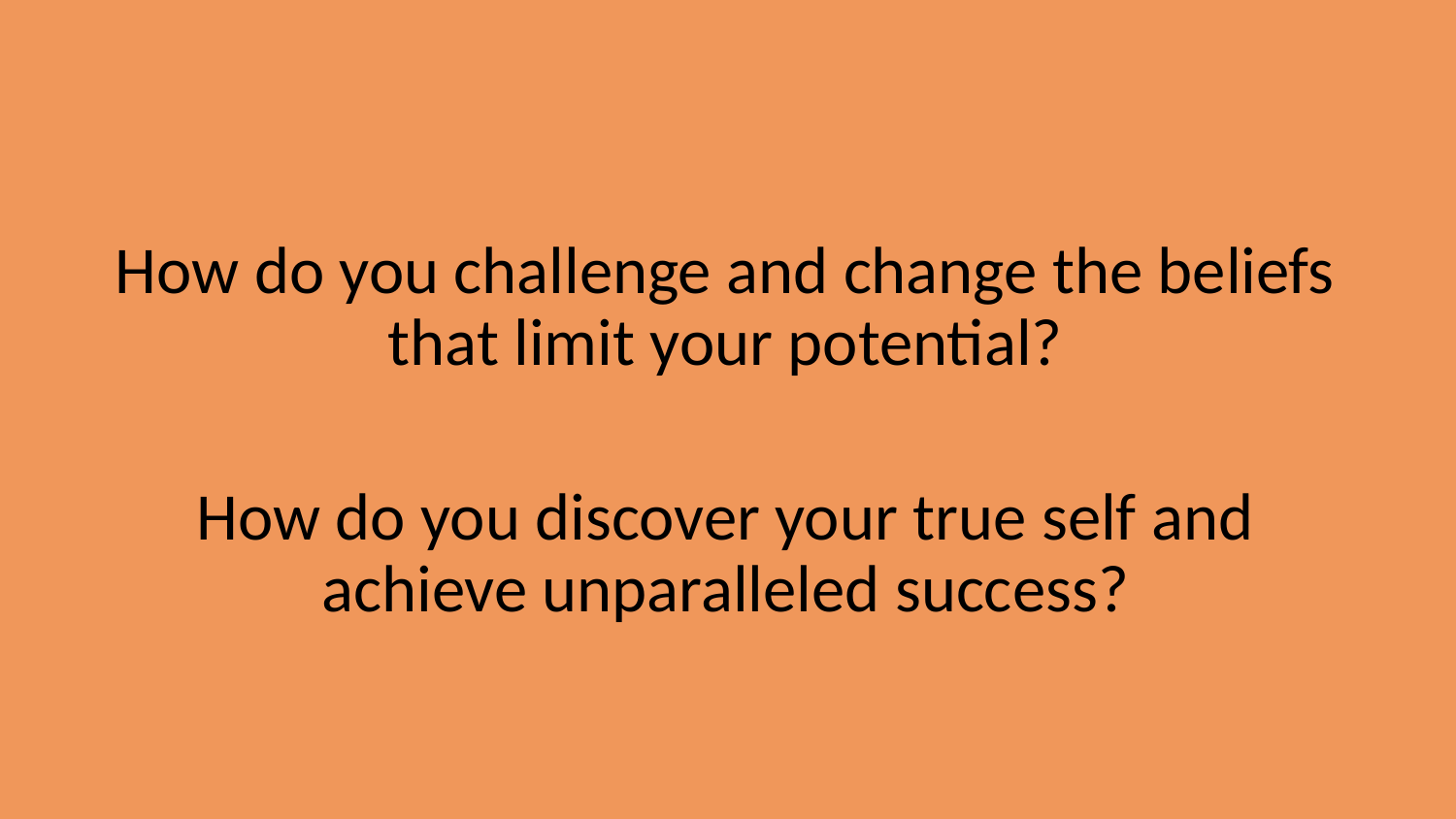

How do you challenge and change the beliefs that limit your potential?

How do you discover your true self and achieve unparalleled success?